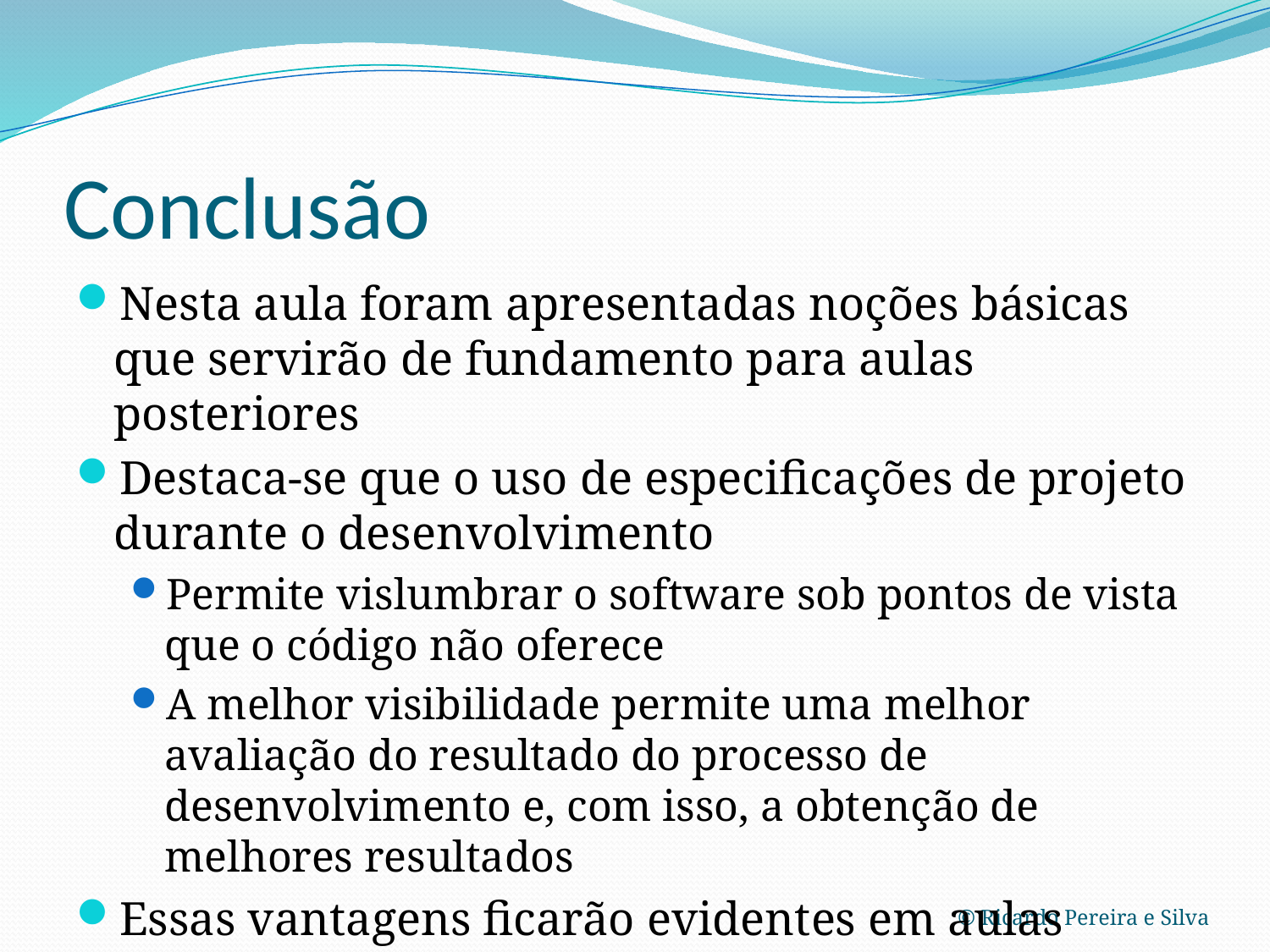

# Conclusão
Nesta aula foram apresentadas noções básicas que servirão de fundamento para aulas posteriores
Destaca-se que o uso de especificações de projeto durante o desenvolvimento
Permite vislumbrar o software sob pontos de vista que o código não oferece
A melhor visibilidade permite uma melhor avaliação do resultado do processo de desenvolvimento e, com isso, a obtenção de melhores resultados
Essas vantagens ficarão evidentes em aulas posteriores
© Ricardo Pereira e Silva